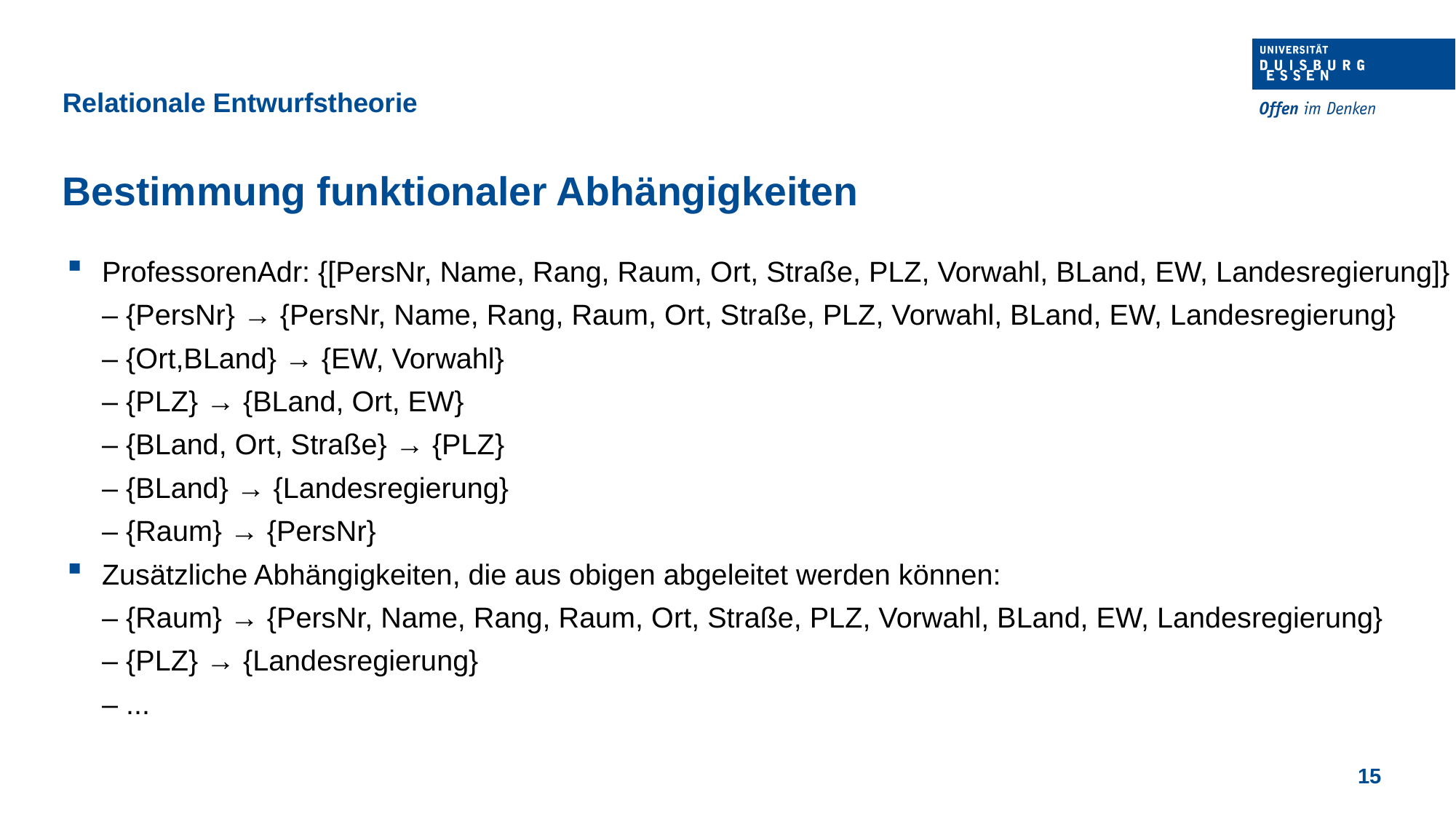

Relationale Entwurfstheorie
Bestimmung funktionaler Abhängigkeiten
ProfessorenAdr: {[PersNr, Name, Rang, Raum, Ort, Straße, PLZ, Vorwahl, BLand, EW, Landesregierung]}
	– {PersNr} → {PersNr, Name, Rang, Raum, Ort, Straße, PLZ, Vorwahl, BLand, EW, Landesregierung}
	– {Ort,BLand} → {EW, Vorwahl}
	– {PLZ} → {BLand, Ort, EW}
	– {BLand, Ort, Straße} → {PLZ}
	– {BLand} → {Landesregierung}
	– {Raum} → {PersNr}
Zusätzliche Abhängigkeiten, die aus obigen abgeleitet werden können:
	– {Raum} → {PersNr, Name, Rang, Raum, Ort, Straße, PLZ, Vorwahl, BLand, EW, Landesregierung}
	– {PLZ} → {Landesregierung}
	– ...

15